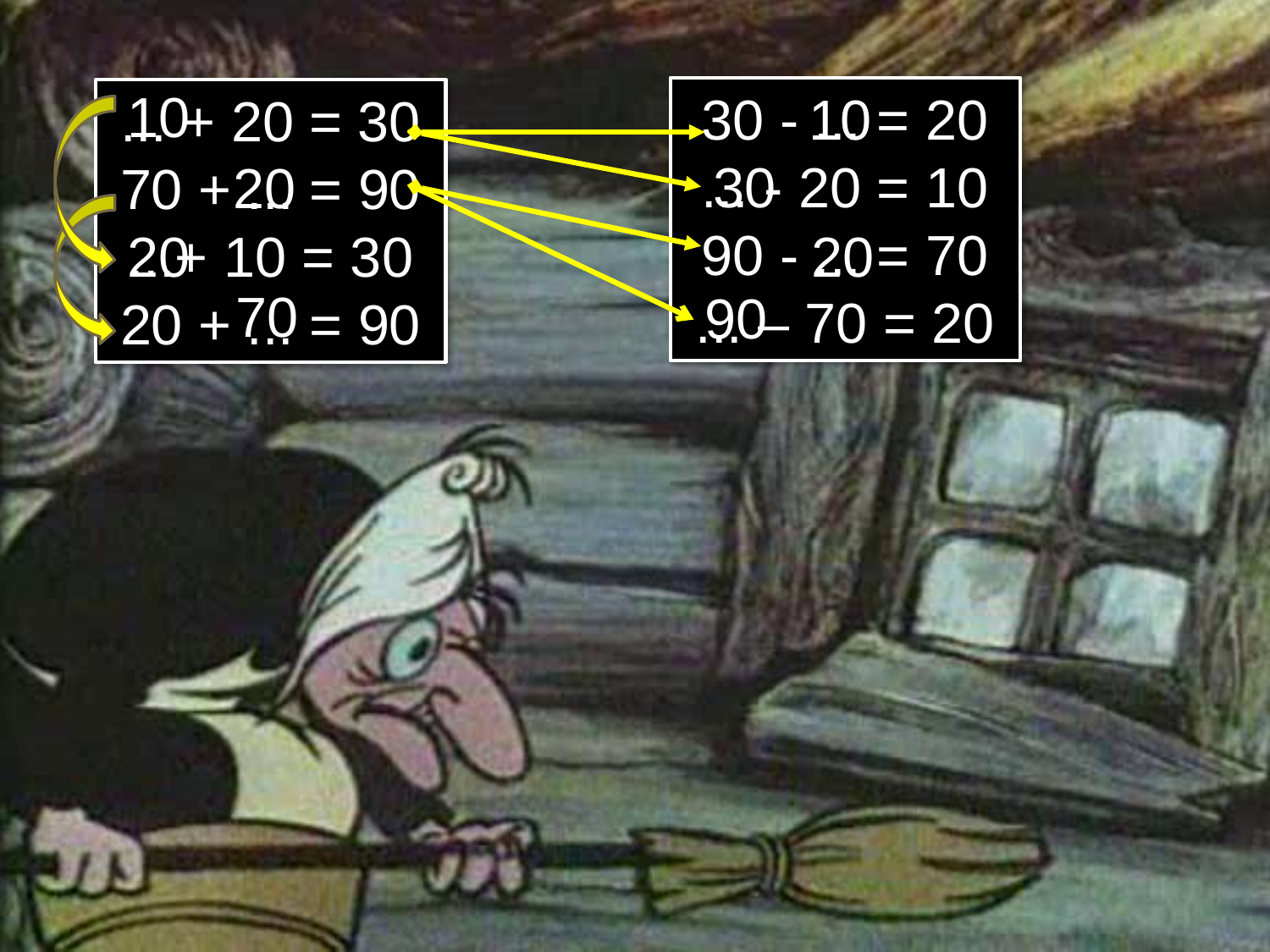

10
10
30 - ... = 20
... - 20 = 10
90 - ... = 70
... – 70 = 20
10
... + 20 = 30
70 + ... = 90
...+ 10 = 30
20 + ... = 90

30
20

20
20
20
70
90